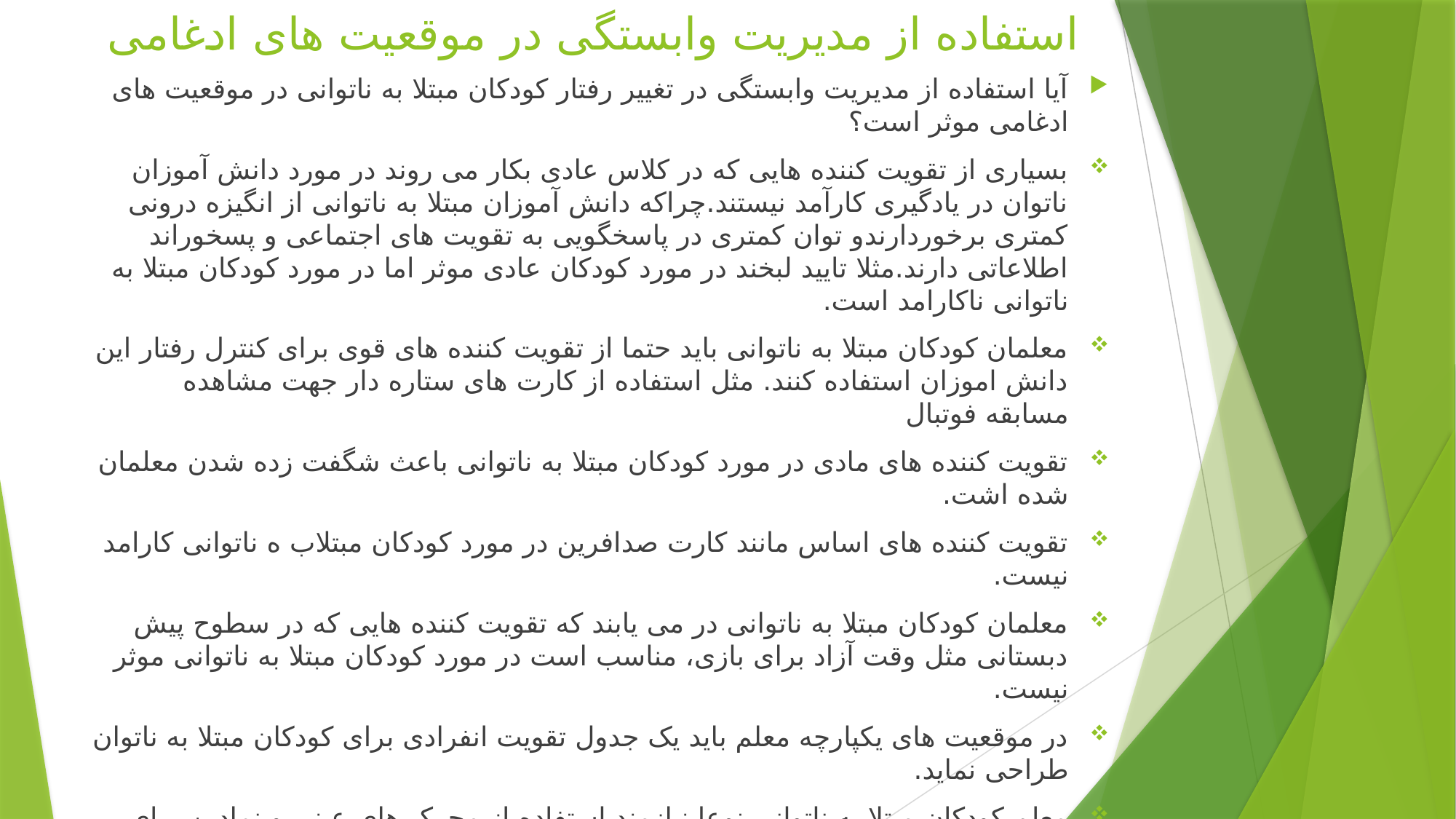

# استفاده از مدیریت وابستگی در موقعیت های ادغامی
آیا استفاده از مدیریت وابستگی در تغییر رفتار کودکان مبتلا به ناتوانی در موقعیت های ادغامی موثر است؟
بسیاری از تقویت کننده هایی که در کلاس عادی بکار می روند در مورد دانش آموزان ناتوان در یادگیری کارآمد نیستند.چراکه دانش آموزان مبتلا به ناتوانی از انگیزه درونی کمتری برخوردارندو توان کمتری در پاسخگویی به تقویت های اجتماعی و پسخوراند اطلاعاتی دارند.مثلا تایید لبخند در مورد کودکان عادی موثر اما در مورد کودکان مبتلا به ناتوانی ناکارامد است.
معلمان کودکان مبتلا به ناتوانی باید حتما از تقویت کننده های قوی برای کنترل رفتار این دانش اموزان استفاده کنند. مثل استفاده از کارت های ستاره دار جهت مشاهده مسابقه فوتبال
تقویت کننده های مادی در مورد کودکان مبتلا به ناتوانی باعث شگفت زده شدن معلمان شده اشت.
تقویت کننده های اساس مانند کارت صدافرین در مورد کودکان مبتلاب ه ناتوانی کارامد نیست.
معلمان کودکان مبتلا به ناتوانی در می یابند که تقویت کننده هایی که در سطوح پیش دبستانی مثل وقت آزاد برای بازی، مناسب است در مورد کودکان مبتلا به ناتوانی موثر نیست.
در موقعیت های یکپارچه معلم باید یک جدول تقویت انفرادی برای کودکان مبتلا به ناتوان طراحی نماید.
معلم کودکان مبتلا به ناتوانی نوعا نیازمند استفاده از محرک های عینی و نمادین برای برانگیختن و پاداش دادن هستند. تقویت کننده های مادی، حسی و فعالیت در صورتی بکار برده می شوند که تقویت کننده های نمادین کارآمد نباشند.